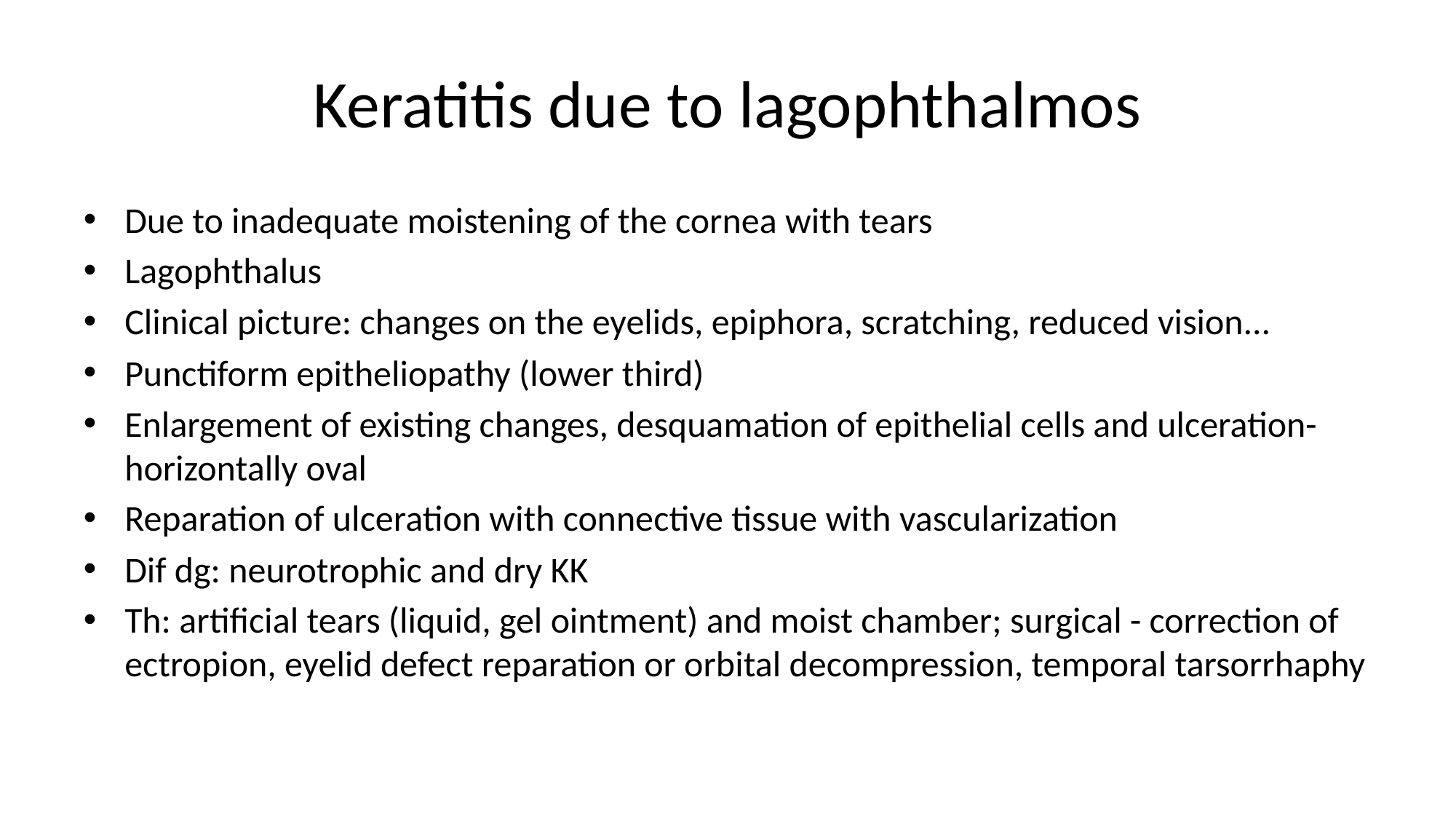

# Keratitis due to lagophthalmos
Due to inadequate moistening of the cornea with tears
Lagophthalus
Clinical picture: changes on the eyelids, epiphora, scratching, reduced vision...
Punctiform epitheliopathy (lower third)
Enlargement of existing changes, desquamation of epithelial cells and ulceration-horizontally oval
Reparation of ulceration with connective tissue with vascularization
Dif dg: neurotrophic and dry KK
Th: artificial tears (liquid, gel ointment) and moist chamber; surgical - correction of ectropion, eyelid defect reparation or orbital decompression, temporal tarsorrhaphy